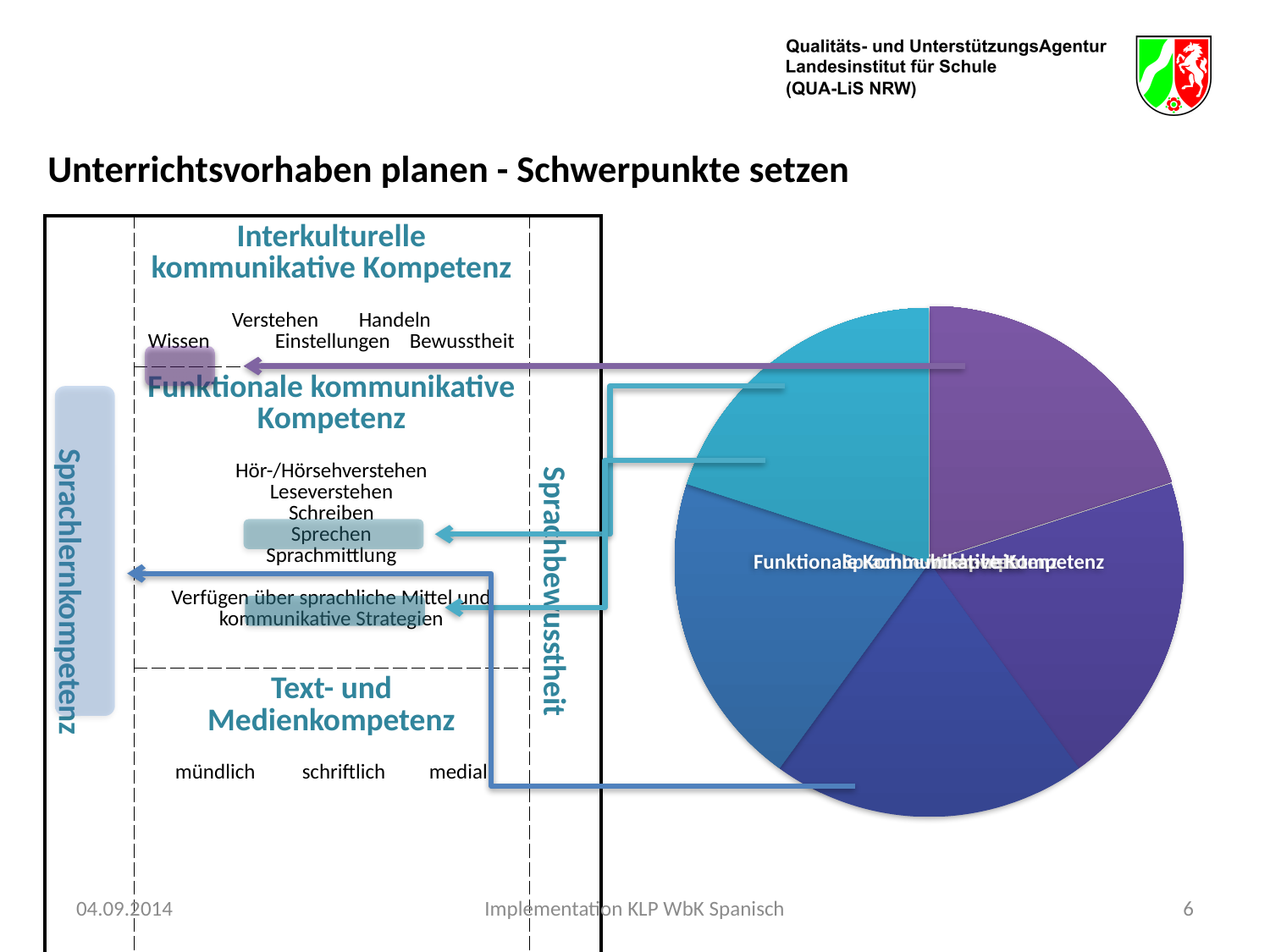

# Unterrichtsvorhaben planen - Schwerpunkte setzen
| Sprachlernkompetenz | Interkulturelle kommunikative Kompetenz Verstehen Handeln Wissen Einstellungen Bewusstheit | Sprachbewusstheit |
| --- | --- | --- |
|  | Funktionale kommunikative Kompetenz Hör-/Hörsehverstehen Leseverstehen Schreiben Sprechen Sprachmittlung Verfügen über sprachliche Mittel und kommunikative Strategien |  |
|  | Text- und Medienkompetenz mündlich schriftlich medial |  |

Interkulturelle kommunikative Kompetenz
Text- und Medien-kompetenz
Sprachlern-kompetenz
Sprachbewusst-heit
Funktionale Kommunikative Kompetenz

04.09.2014
Implementation KLP WbK Spanisch
6